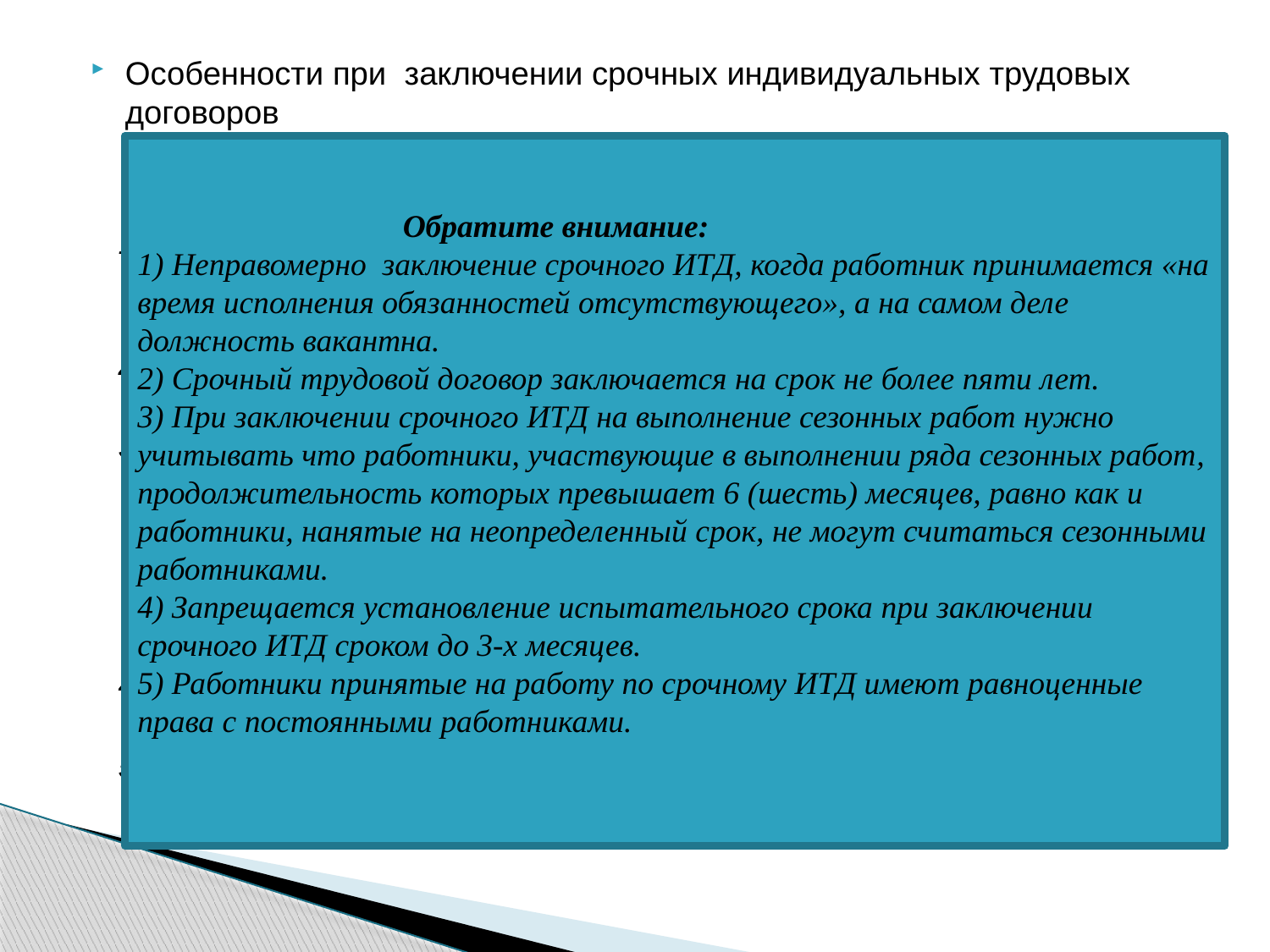

Особенности при  заключении срочных индивидуальных трудовых договоров

               Обратите внимание:
   1) Неправомерно  заключение срочного ИТД, когда работник принимается «на время исполнения обязанностей отсутствующего», а на самом деле должность вакантна.
   2) Срочный трудовой договор заключается на срок не более пяти лет.
   3) При заключении срочного ИТД на выполнение сезонных работ нужно учитывать что работники, участвующие в выполнении ряда сезонных работ, продолжительность которых превышает 6 (шесть) месяцев, равно как и работники, нанятые на неопределенный срок, не могут считаться сезонными работниками.
   4) Запрещается установление испытательного срока при заключении срочного ИТД сроком до 3-х месяцев.
   5) Работники принятые на работу по срочному ИТД имеют равноценные права с постоянными работниками.

                                 Обратите внимание:
1) Неправомерно  заключение срочного ИТД, когда работник принимается «на время исполнения обязанностей отсутствующего», а на самом деле должность вакантна.
2) Срочный трудовой договор заключается на срок не более пяти лет.
3) При заключении срочного ИТД на выполнение сезонных работ нужно учитывать что работники, участвующие в выполнении ряда сезонных работ, продолжительность которых превышает 6 (шесть) месяцев, равно как и работники, нанятые на неопределенный срок, не могут считаться сезонными работниками.
4) Запрещается установление испытательного срока при заключении срочного ИТД сроком до 3-х месяцев.
5) Работники принятые на работу по срочному ИТД имеют равноценные права с постоянными работниками.